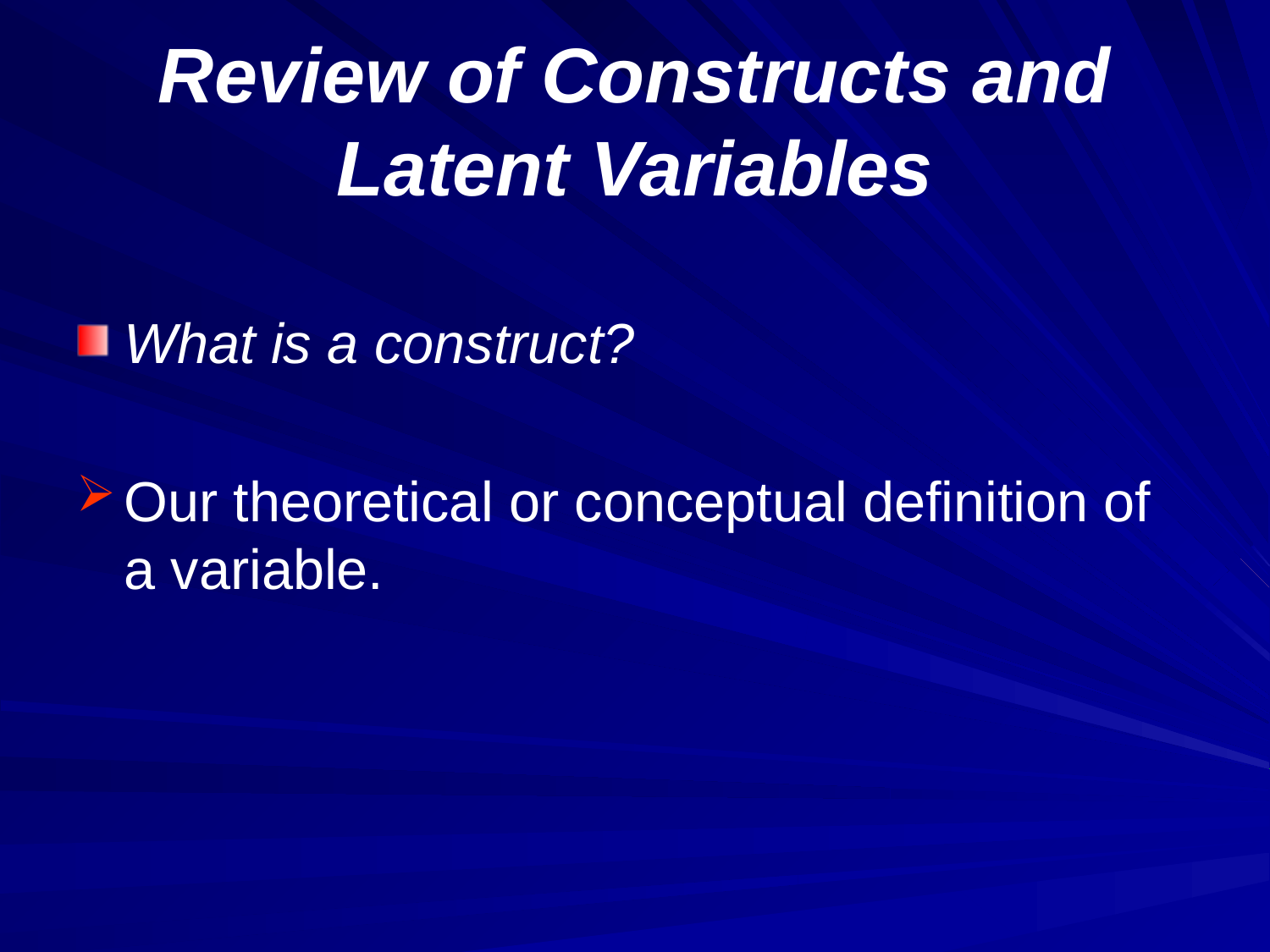

# Review of Constructs and Latent Variables

What is a construct?

Our theoretical or conceptual definition of a variable.